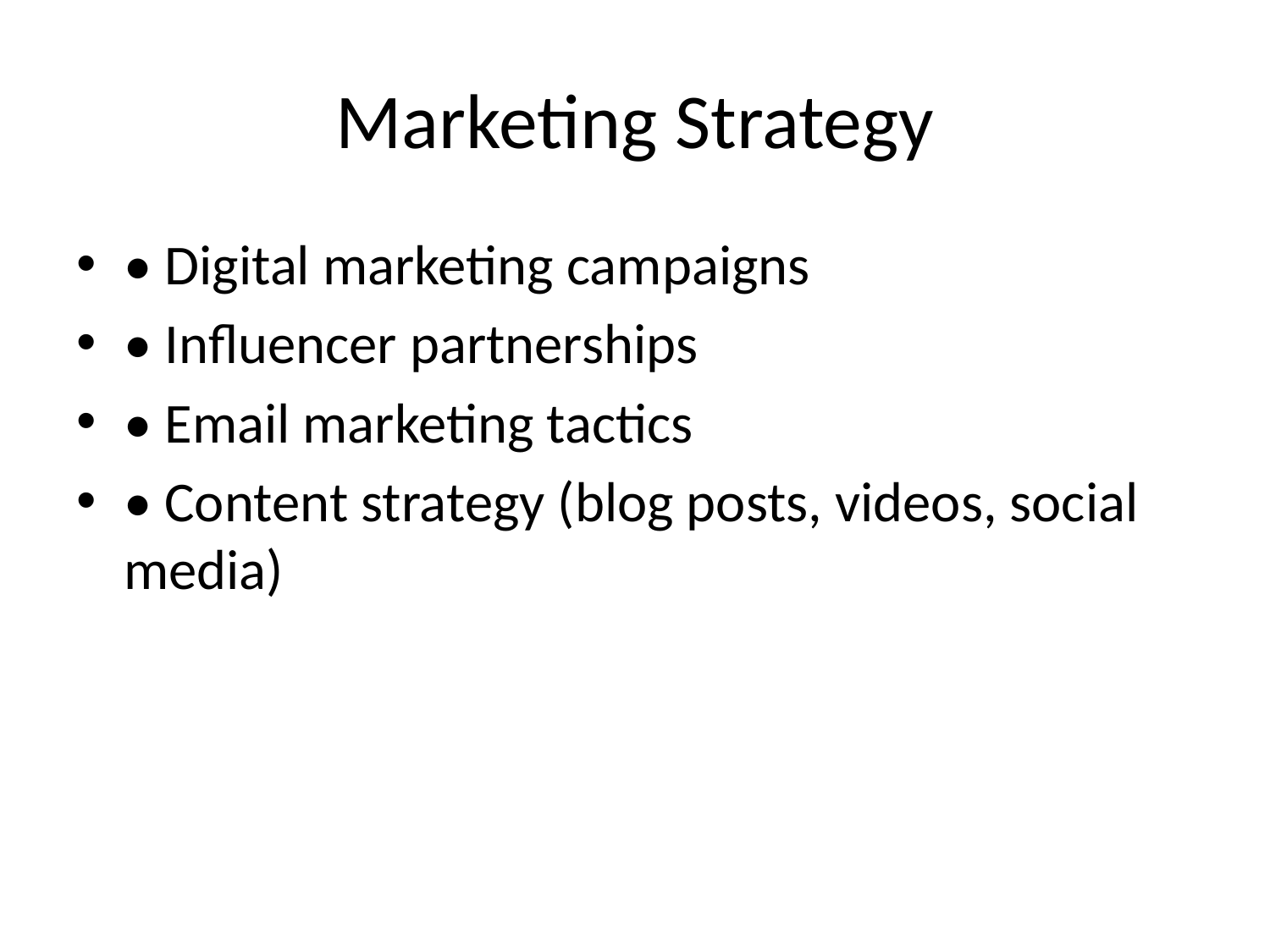

# Marketing Strategy
• Digital marketing campaigns
• Influencer partnerships
• Email marketing tactics
• Content strategy (blog posts, videos, social media)